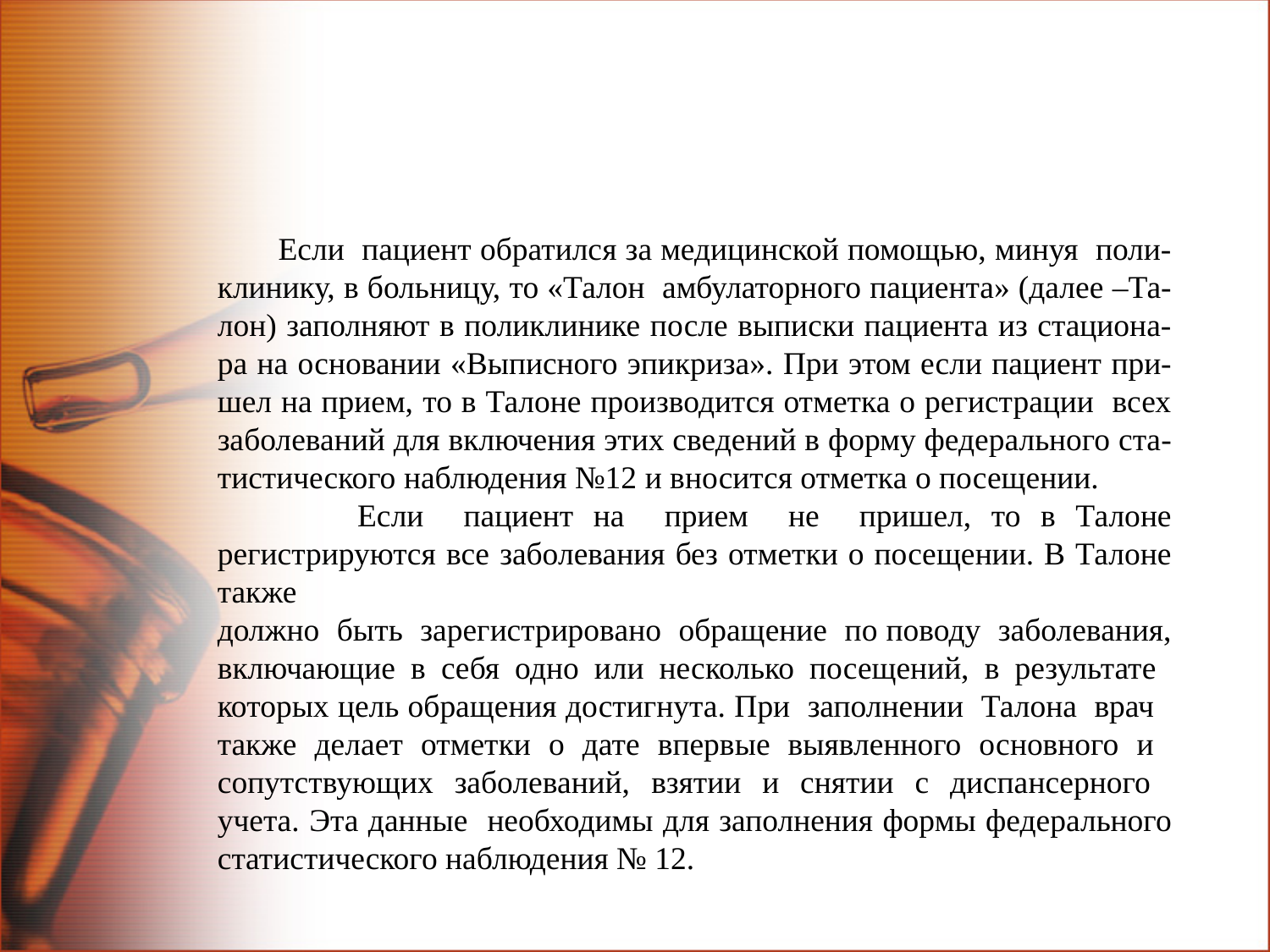

Если  пациент обратился за медицинской помощью, минуя  поли-клинику, в больницу, то «Талон  амбулаторного пациента» (далее –Та-лон) заполняют в поликлинике после выписки пациента из стациона-ра на основании «Выписного эпикриза». При этом если пациент при-шел на прием, то в Талоне производится отметка о регистрации  всех заболеваний для включения этих сведений в форму федерального ста-тистического наблюдения №12 и вносится отметка о посещении.
       Если  пациент на  прием  не  пришел, то в Талоне регистрируются все заболевания без отметки о посещении. В Талоне также
должно  быть  зарегистрировано  обращение  по поводу  заболевания,
включающие в себя одно или несколько посещений, в результате
которых цель обращения достигнута. При  заполнении  Талона  врач   также делает отметки о дате впервые выявленного основного и
сопутствующих заболеваний, взятии и снятии с диспансерного
учета. Эта данные  необходимы для заполнения формы федерального статистического наблюдения № 12.